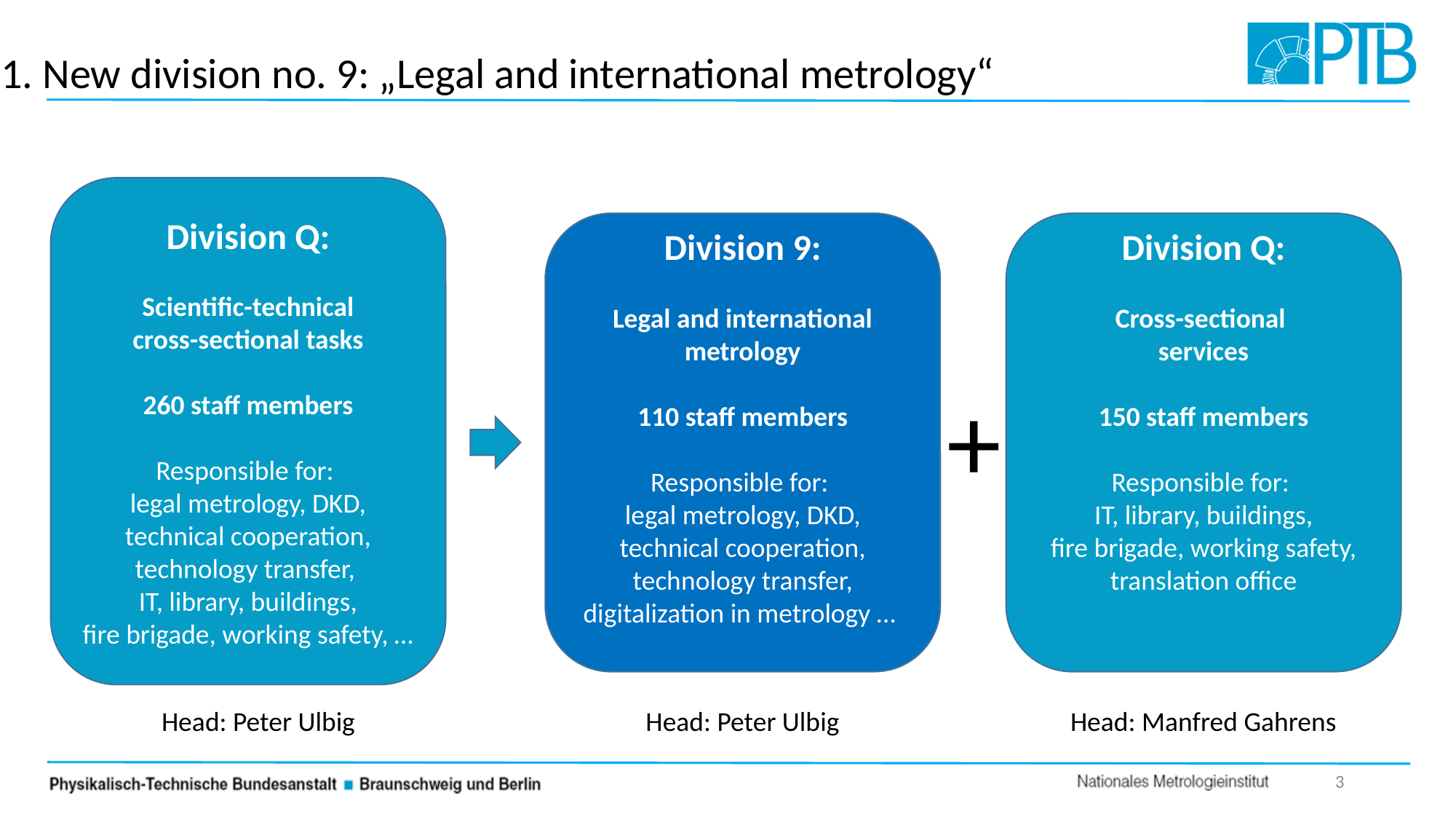

1. New division no. 9: „Legal and international metrology“
Division Q:

Scientific-technical
cross-sectional tasks

260 staff members

Responsible for:
legal metrology, DKD,
technical cooperation,
technology transfer,
IT, library, buildings,
fire brigade, working safety, …
Division 9:

Legal and international metrology

110 staff members

Responsible for:
legal metrology, DKD,
technical cooperation,
technology transfer,
digitalization in metrology …

Division Q:

Cross-sectional
services

150 staff members

Responsible for:
IT, library, buildings,
fire brigade, working safety,
translation office

+

Head: Peter Ulbig
Head: Peter Ulbig
Head: Manfred Gahrens
3